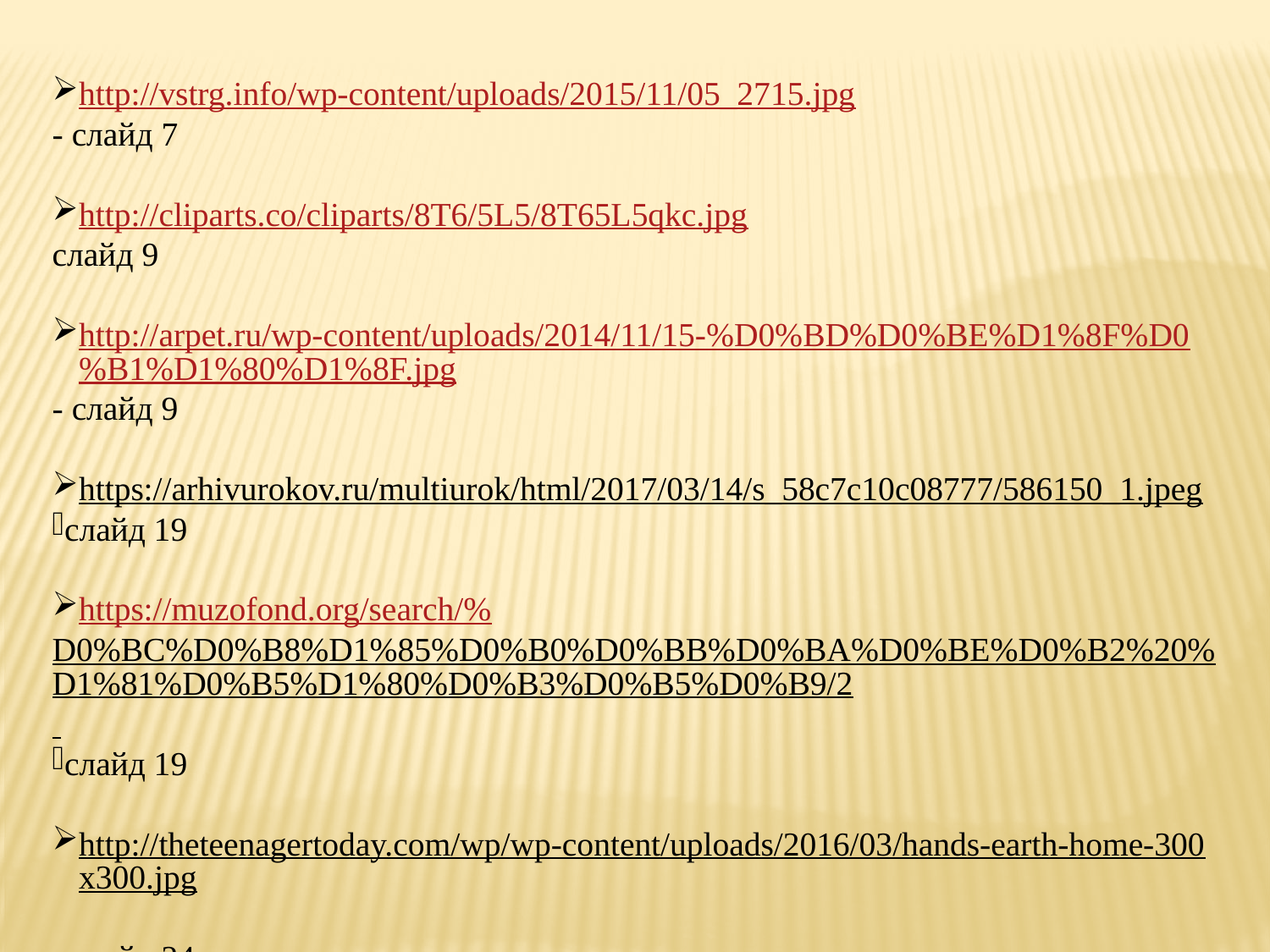

http://vstrg.info/wp-content/uploads/2015/11/05_2715.jpg
- слайд 7

http://cliparts.co/cliparts/8T6/5L5/8T65L5qkc.jpg
слайд 9

http://arpet.ru/wp-content/uploads/2014/11/15-%D0%BD%D0%BE%D1%8F%D0%B1%D1%80%D1%8F.jpg
- слайд 9

https://arhivurokov.ru/multiurok/html/2017/03/14/s_58c7c10c08777/586150_1.jpeg
слайд 19

https://muzofond.org/search/%D0%BC%D0%B8%D1%85%D0%B0%D0%BB%D0%BA%D0%BE%D0%B2%20%D1%81%D0%B5%D1%80%D0%B3%D0%B5%D0%B9/2
слайд 19

http://theteenagertoday.com/wp/wp-content/uploads/2016/03/hands-earth-home-300x300.jpg
- слайд 24